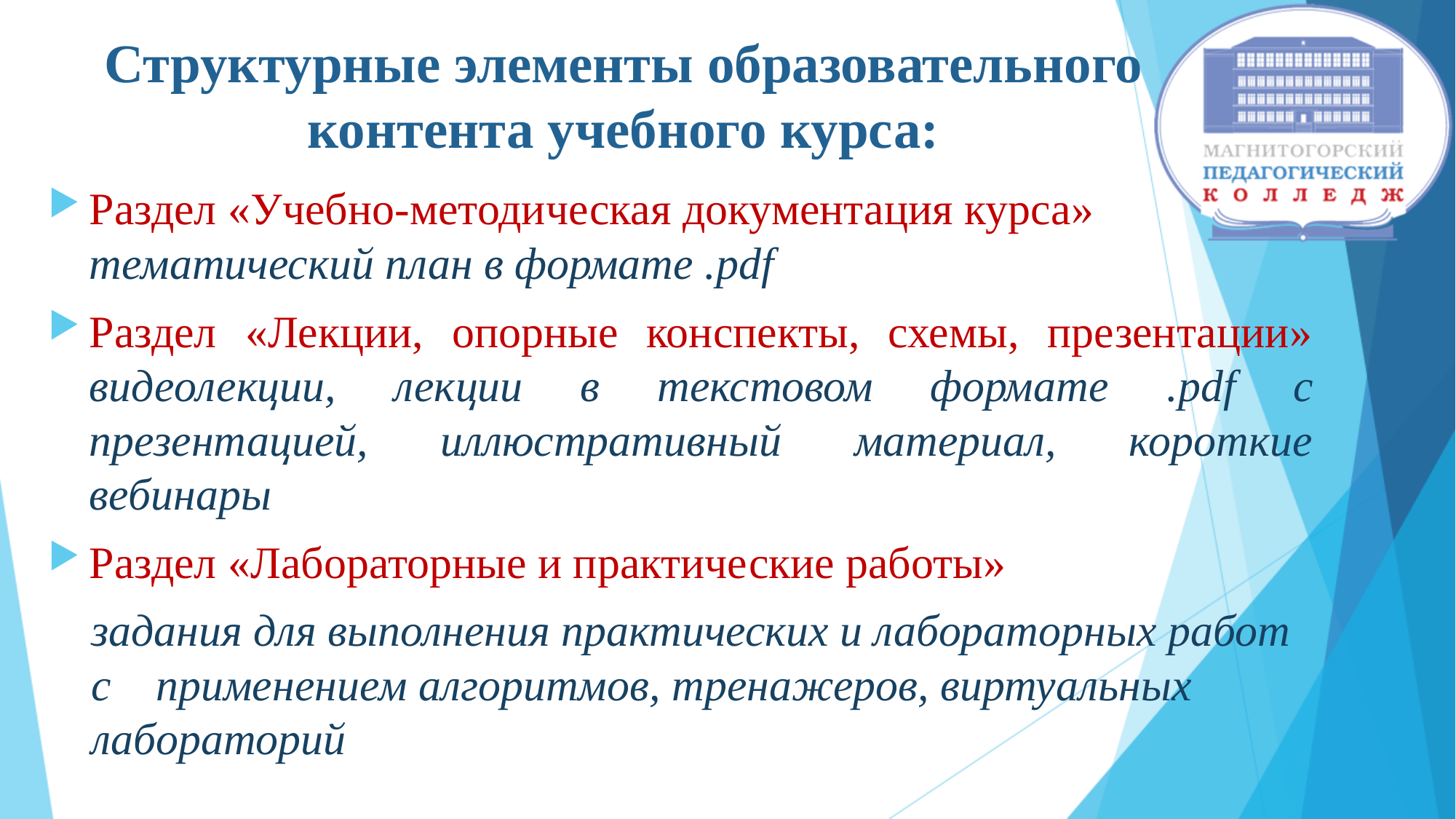

# Структурные элементы образовательного контента учебного курса:
Раздел «Учебно-методическая документация курса» тематический план в формате .pdf
Раздел «Лекции, опорные конспекты, схемы, презентации» видеолекции, лекции в текстовом формате .pdf с презентацией, иллюстративный материал, короткие вебинары
Раздел «Лабораторные и практические работы»
задания для выполнения практических и лабораторных работ с    применением алгоритмов, тренажеров, виртуальных лабораторий